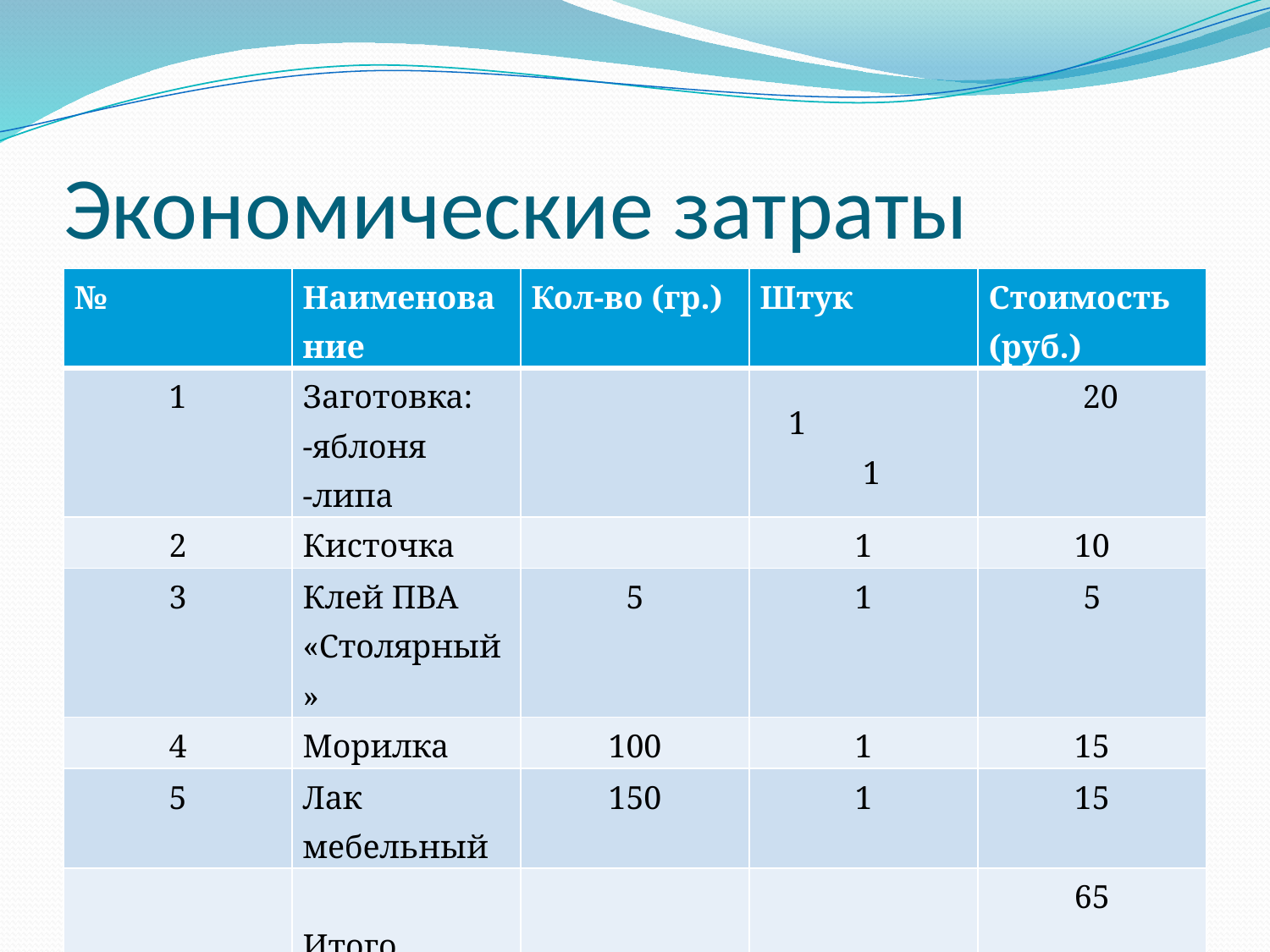

# Экономические затраты
| № | Наименование | Кол-во (гр.) | Штук | Стоимость (руб.) |
| --- | --- | --- | --- | --- |
| 1 | Заготовка: -яблоня -липа |  | 1 1 | 20 |
| 2 | Кисточка |  | 1 | 10 |
| 3 | Клей ПВА «Столярный» | 5 | 1 | 5 |
| 4 | Морилка | 100 | 1 | 15 |
| 5 | Лак мебельный | 150 | 1 | 15 |
|  | Итого |  |  | 65 |